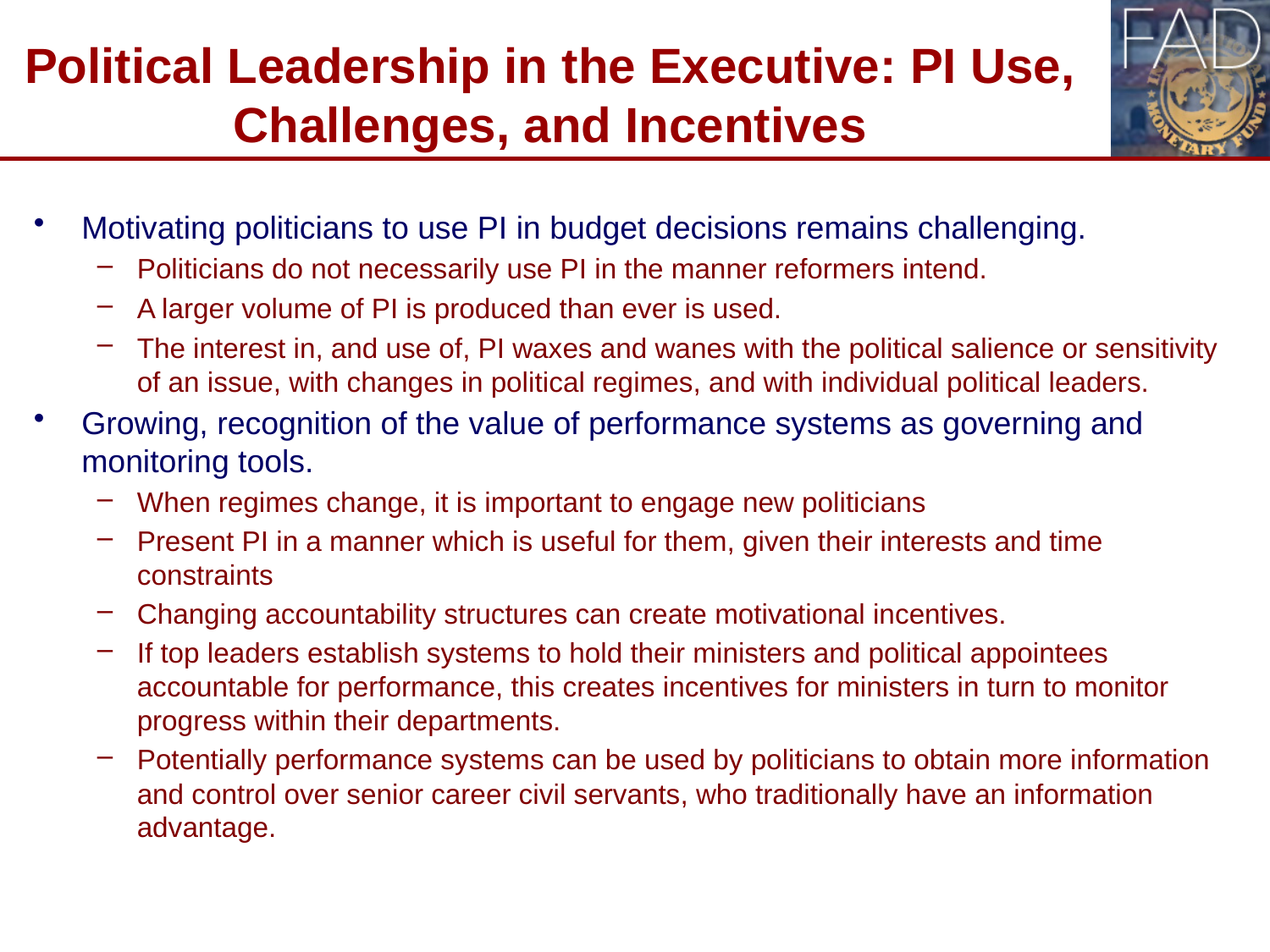

# Political Leadership in the Executive: PI Use, Challenges, and Incentives
Motivating politicians to use PI in budget decisions remains challenging.
Politicians do not necessarily use PI in the manner reformers intend.
A larger volume of PI is produced than ever is used.
The interest in, and use of, PI waxes and wanes with the political salience or sensitivity of an issue, with changes in political regimes, and with individual political leaders.
Growing, recognition of the value of performance systems as governing and monitoring tools.
When regimes change, it is important to engage new politicians
Present PI in a manner which is useful for them, given their interests and time constraints
Changing accountability structures can create motivational incentives.
If top leaders establish systems to hold their ministers and political appointees accountable for performance, this creates incentives for ministers in turn to monitor progress within their departments.
Potentially performance systems can be used by politicians to obtain more information and control over senior career civil servants, who traditionally have an information advantage.
23
Performance pay bonus and career progression